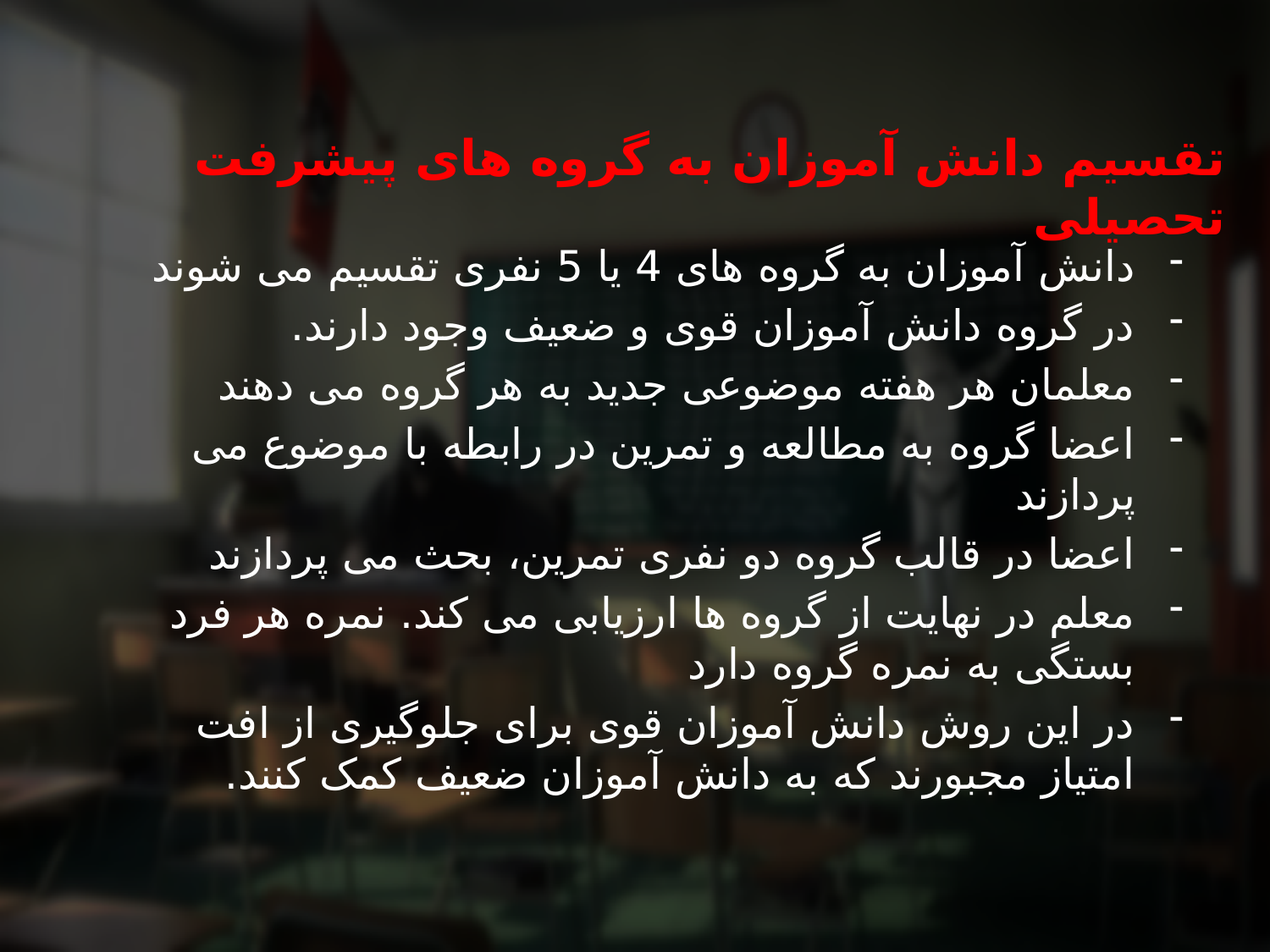

تقسیم دانش آموزان به گروه های پیشرفت تحصیلی

دانش آموزان به گروه های 4 یا 5 نفری تقسیم می شوند
در گروه دانش آموزان قوی و ضعیف وجود دارند.
معلمان هر هفته موضوعی جدید به هر گروه می دهند
اعضا گروه به مطالعه و تمرین در رابطه با موضوع می پردازند
اعضا در قالب گروه دو نفری تمرین، بحث می پردازند
معلم در نهایت از گروه ها ارزیابی می کند. نمره هر فرد بستگی به نمره گروه دارد
در این روش دانش آموزان قوی برای جلوگیری از افت امتیاز مجبورند که به دانش آموزان ضعیف کمک کنند.